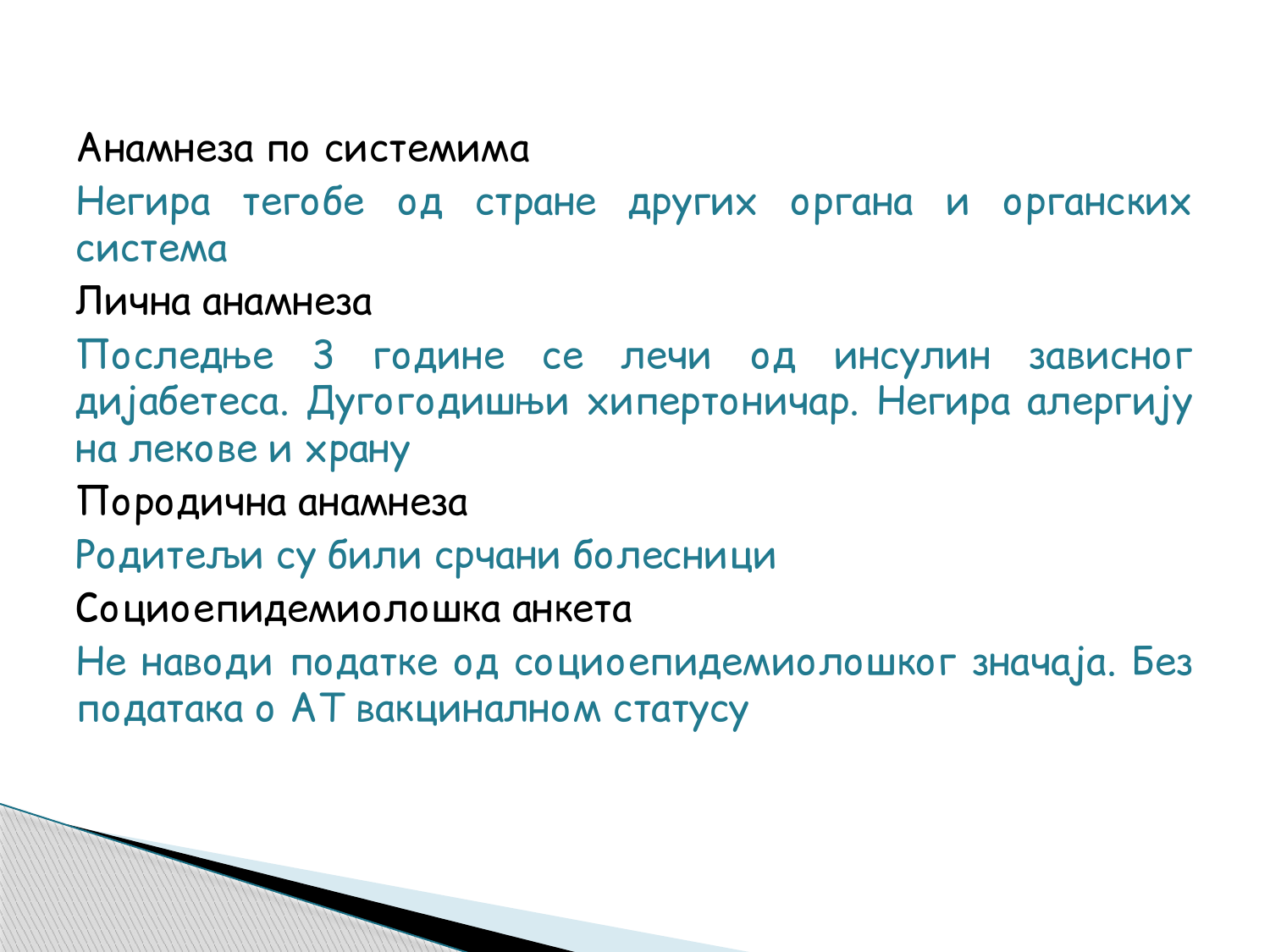

Анамнеза по системима
Негира тегобе од стране других органа и органских система
Лична анамнеза
Последње 3 године се лечи од инсулин зависног дијабетеса. Дугогодишњи хипертоничар. Негира алергију на лекове и храну
Породична анамнеза
Родитељи су били срчани болесници
Социоепидемиолошка анкета
Не наводи податке од социоепидемиолошког значаја. Без података о АТ вакциналном статусу